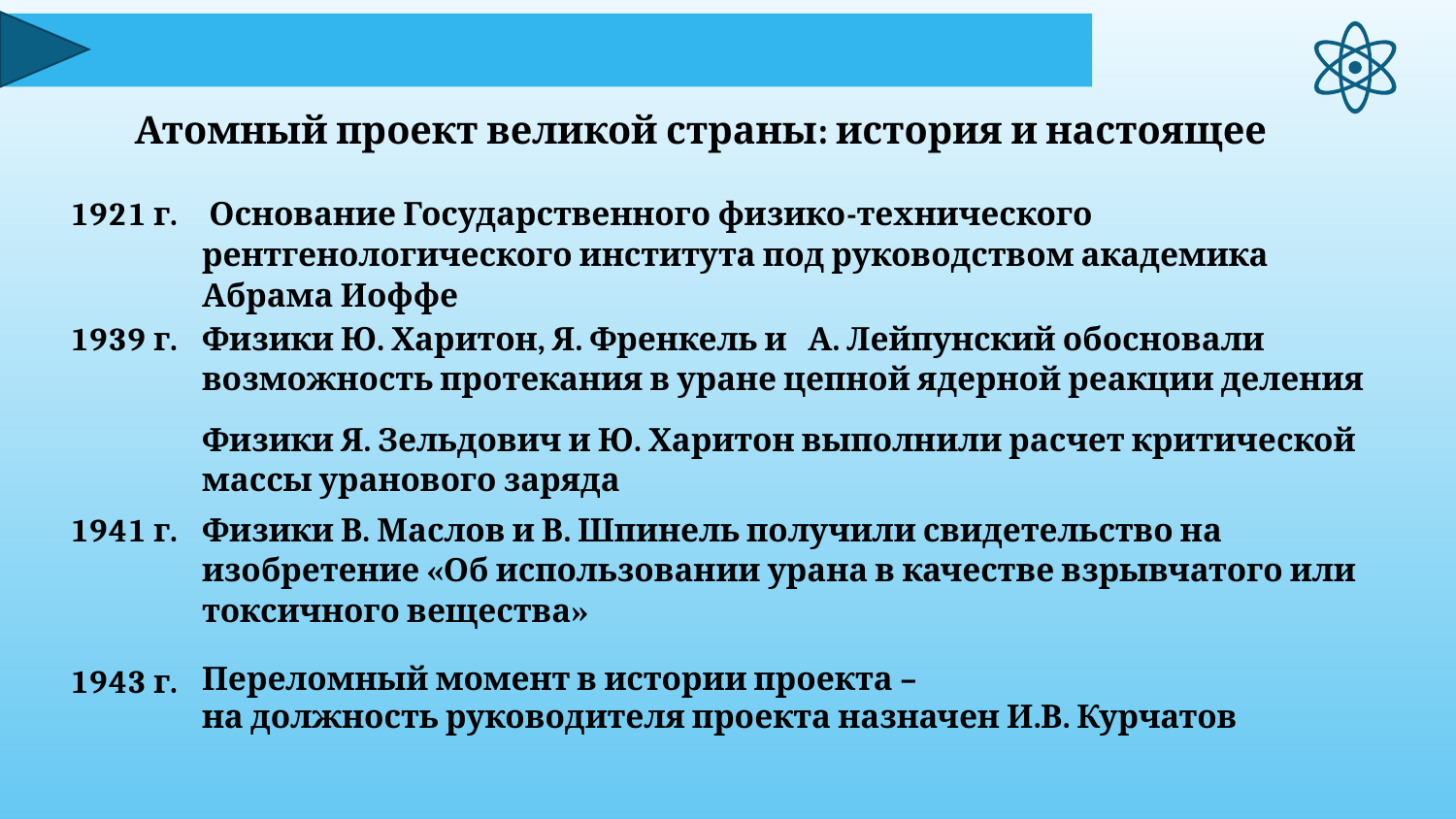

Атомный проект великой страны: история и настоящее
| 1921 г. | Основание Государственного физико-технического рентгенологического института под руководством академика Абрама Иоффе |
| --- | --- |
| 1939 г. | Физики Ю. Харитон, Я. Френкель и А. Лейпунский обосновали возможность протекания в уране цепной ядерной реакции деления |
|  | Физики Я. Зельдович и Ю. Харитон выполнили расчет критической массы уранового заряда |
| 1941 г. | Физики В. Маслов и В. Шпинель получили свидетельство на изобретение «Об использовании урана в качестве взрывчатого или токсичного вещества» |
| 1943 г. | Переломный момент в истории проекта – на должность руководителя проекта назначен И.В. Курчатов |